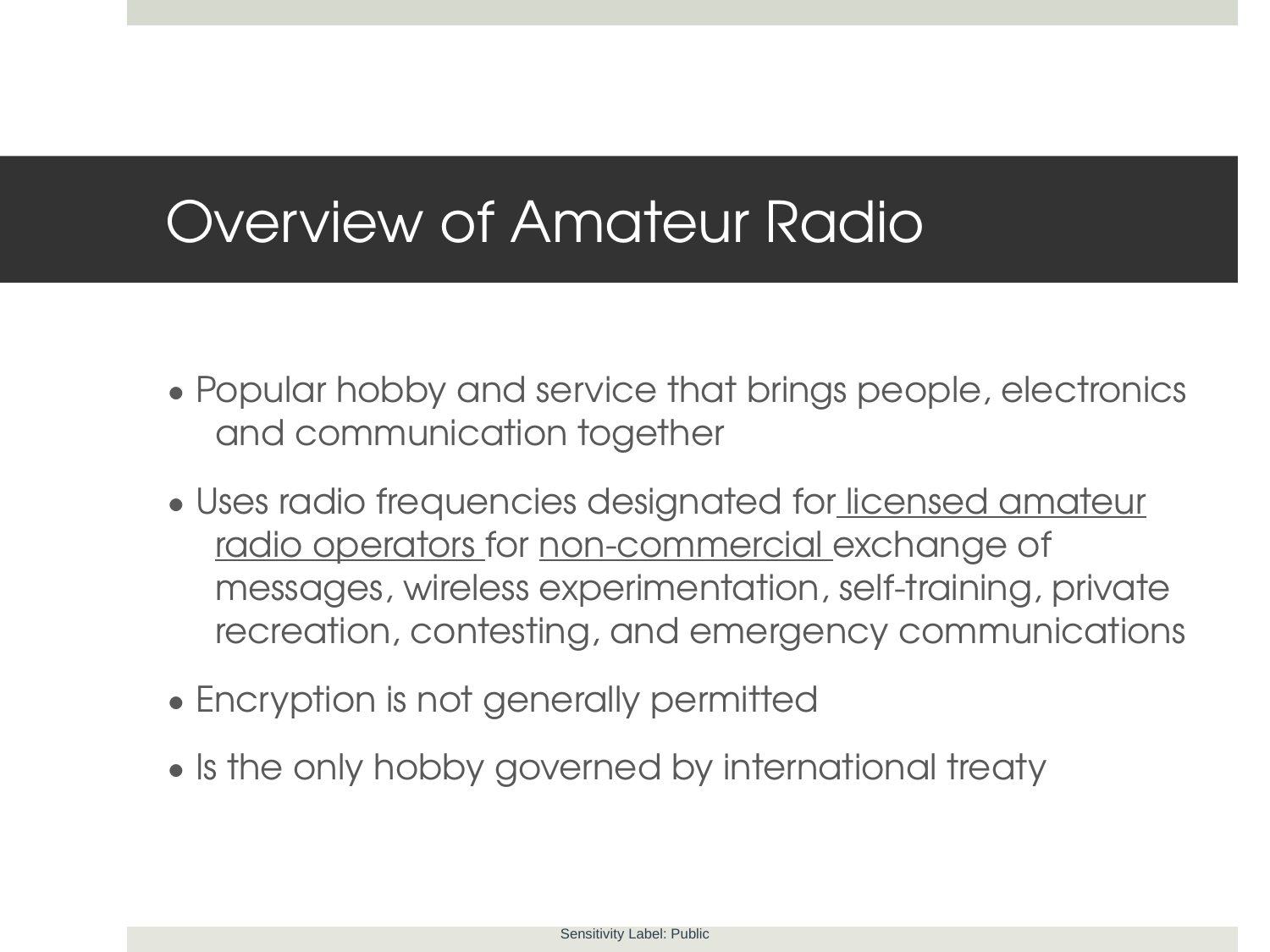

# Overview of Amateur Radio
• Popular hobby and service that brings people, electronics and communication together
• Uses radio frequencies designated for licensed amateur radio operators for non-commercial exchange of messages, wireless experimentation, self-training, private recreation, contesting, and emergency communications
• Encryption is not generally permitted
• Is the only hobby governed by international treaty